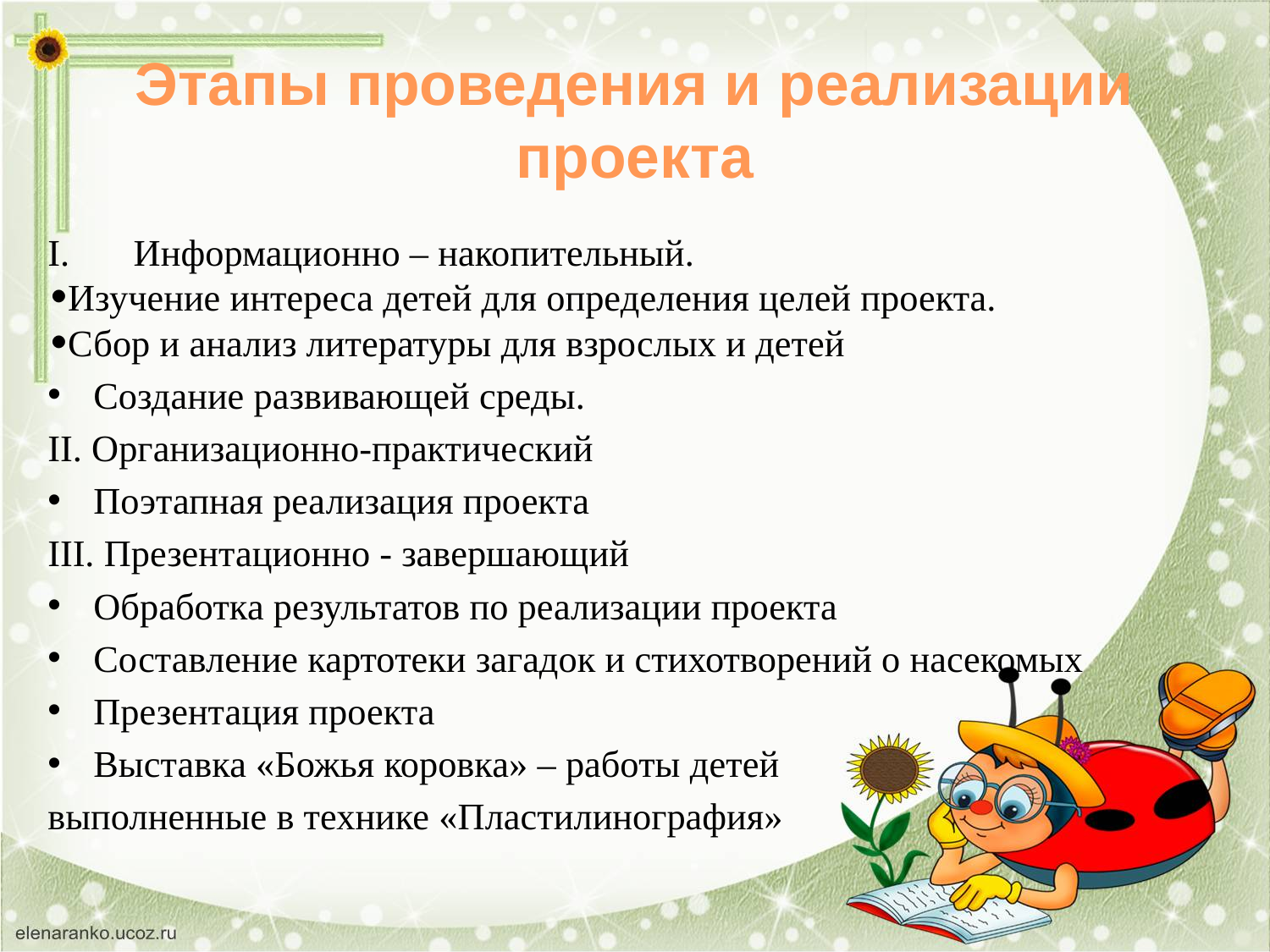

# Этапы проведения и реализации проекта
 Информационно – накопительный.
Изучение интереса детей для определения целей проекта.
Сбор и анализ литературы для взрослых и детей
Создание развивающей среды.
II. Организационно-практический
Поэтапная реализация проекта
III. Презентационно - завершающий
Обработка результатов по реализации проекта
Составление картотеки загадок и стихотворений о насекомых
Презентация проекта
Выставка «Божья коровка» – работы детей
выполненные в технике «Пластилинография»